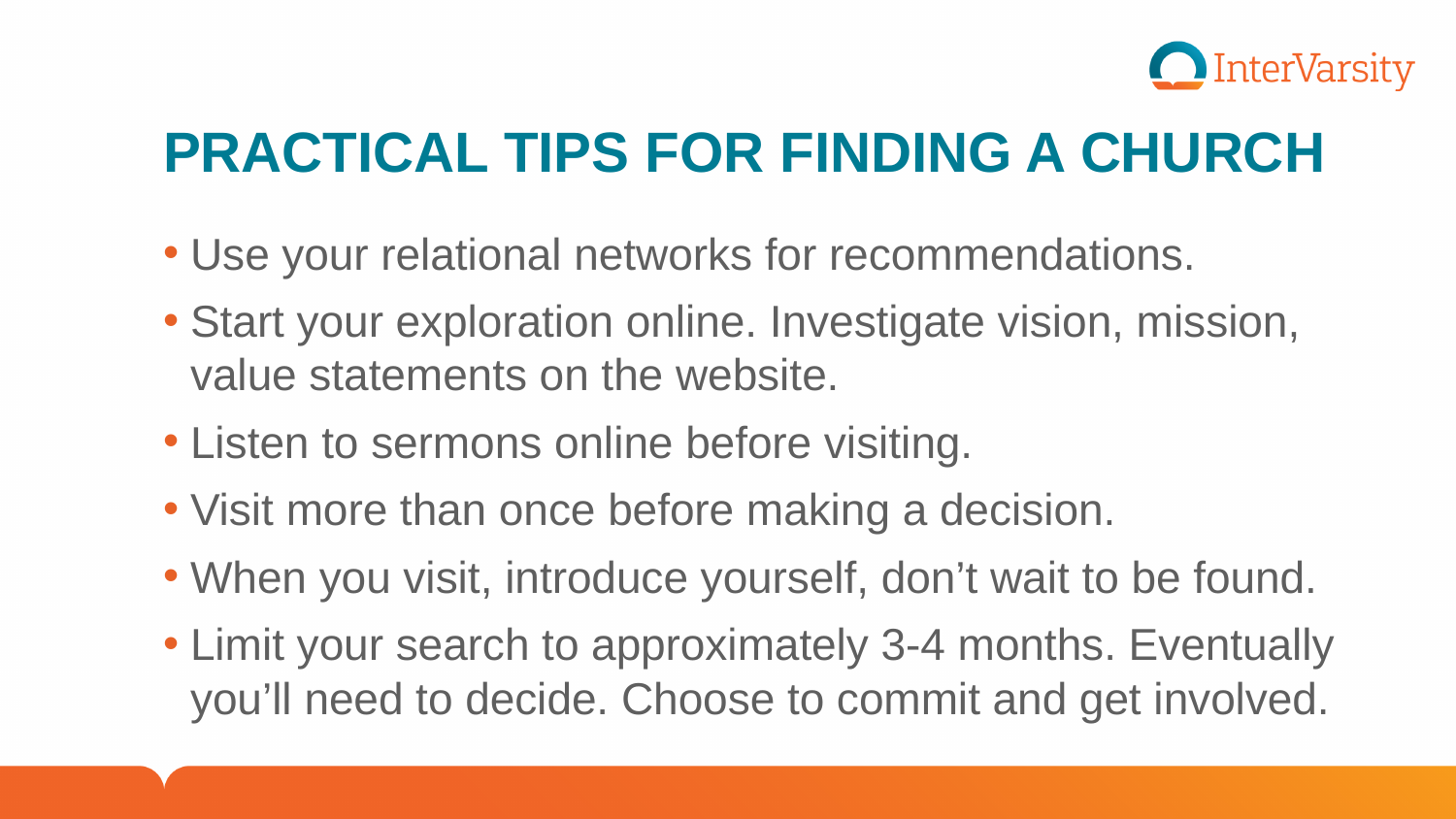

# PRACTICAL TIPS FOR FINDING A CHURCH
Use your relational networks for recommendations.
Start your exploration online. Investigate vision, mission, value statements on the website.
Listen to sermons online before visiting.
Visit more than once before making a decision.
When you visit, introduce yourself, don’t wait to be found.
Limit your search to approximately 3-4 months. Eventually you’ll need to decide. Choose to commit and get involved.